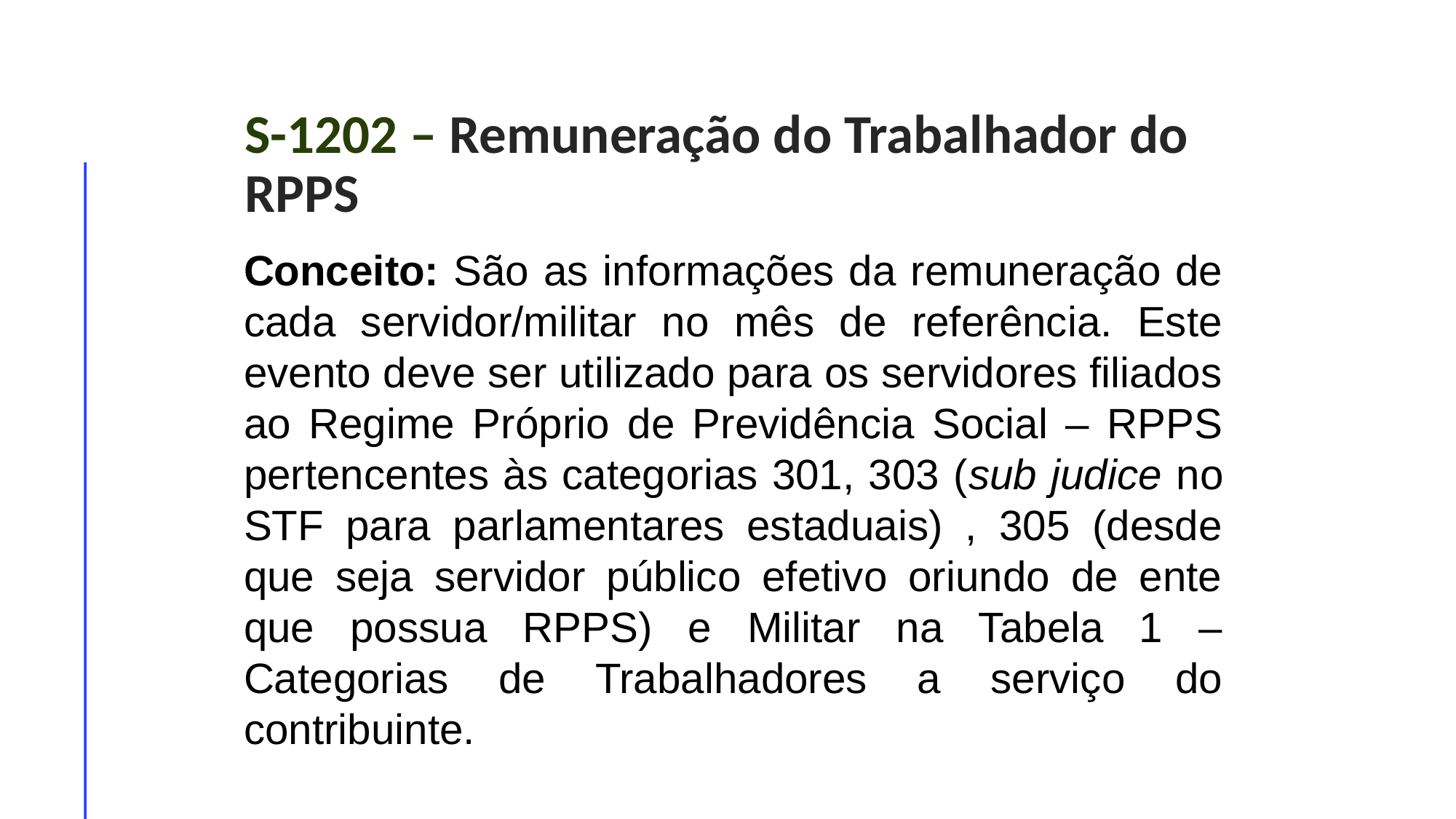

S-1202 – Remuneração do Trabalhador do RPPS

Conceito: São as informações da remuneração de cada servidor/militar no mês de referência. Este evento deve ser utilizado para os servidores filiados ao Regime Próprio de Previdência Social – RPPS pertencentes às categorias 301, 303 (sub judice no STF para parlamentares estaduais) , 305 (desde que seja servidor público efetivo oriundo de ente que possua RPPS) e Militar na Tabela 1 – Categorias de Trabalhadores a serviço do contribuinte.